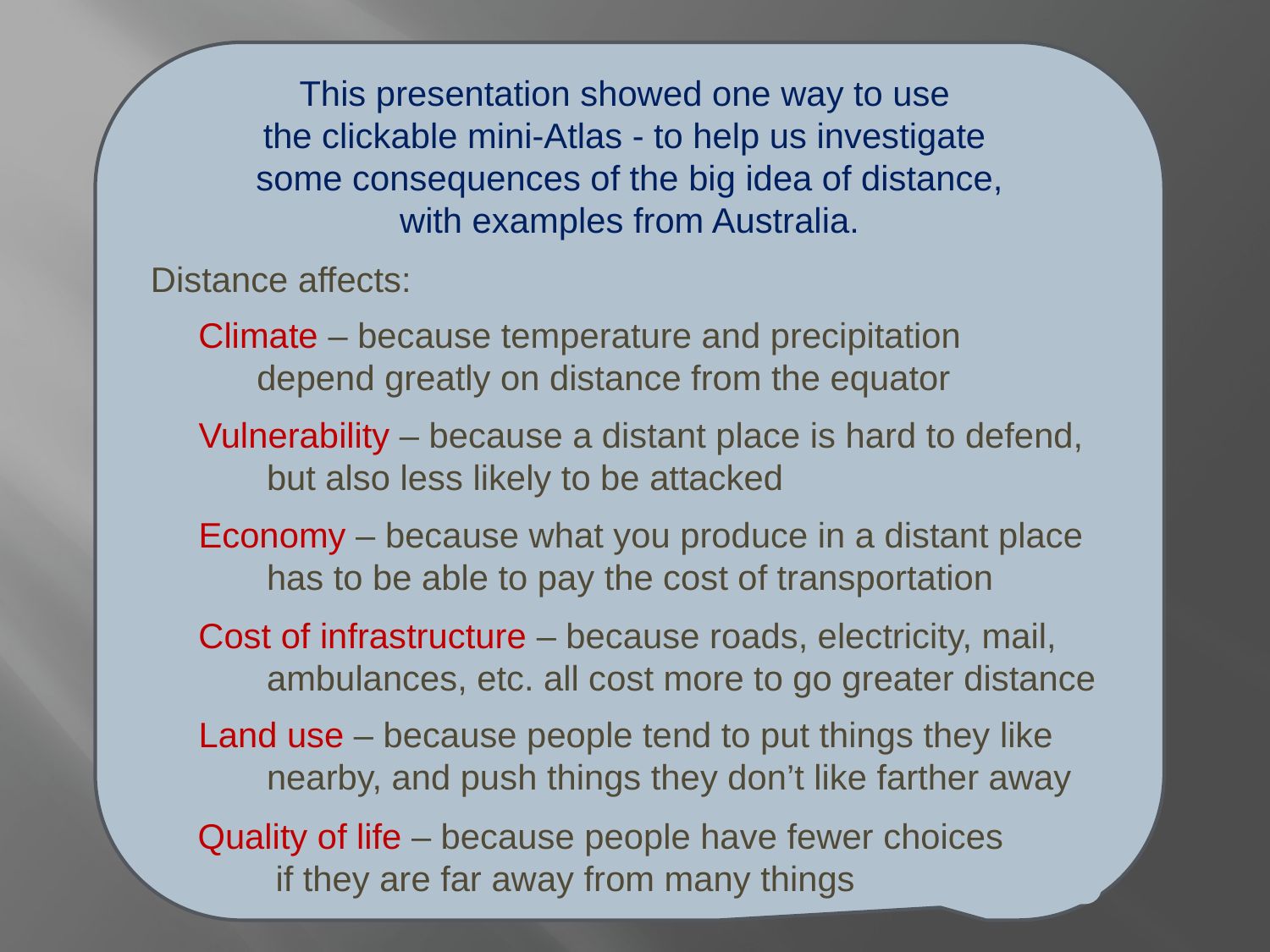

This presentation showed one way to use
the clickable mini-Atlas - to help us investigate
 some consequences of the big idea of distance,
with examples from Australia.

Distance affects:

Climate – because temperature and precipitation
      depend greatly on distance from the equator
Vulnerability – because a distant place is hard to defend,
       but also less likely to be attacked
Economy – because what you produce in a distant place
       has to be able to pay the cost of transportation
Cost of infrastructure – because roads, electricity, mail,
       ambulances, etc. all cost more to go greater distance
Land use – because people tend to put things they like
       nearby, and push things they don’t like farther away
Quality of life – because people have fewer choices
        if they are far away from many things